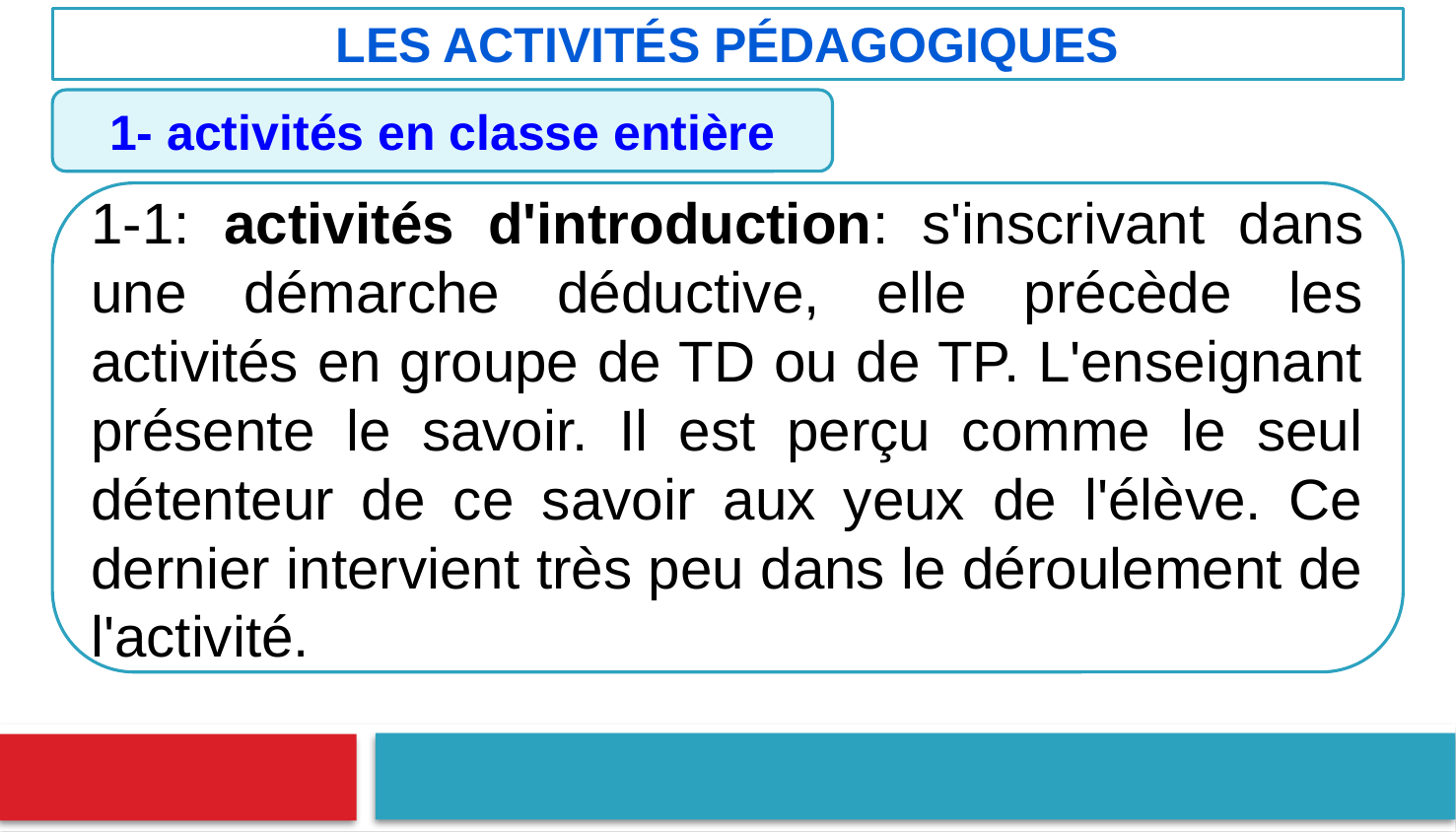

Les activités pédagogiques
1- activités en classe entière
1-1: activités d'introduction: s'inscrivant dans une démarche déductive, elle précède les activités en groupe de TD ou de TP. L'enseignant présente le savoir. Il est perçu comme le seul détenteur de ce savoir aux yeux de l'élève. Ce dernier intervient très peu dans le déroulement de l'activité.